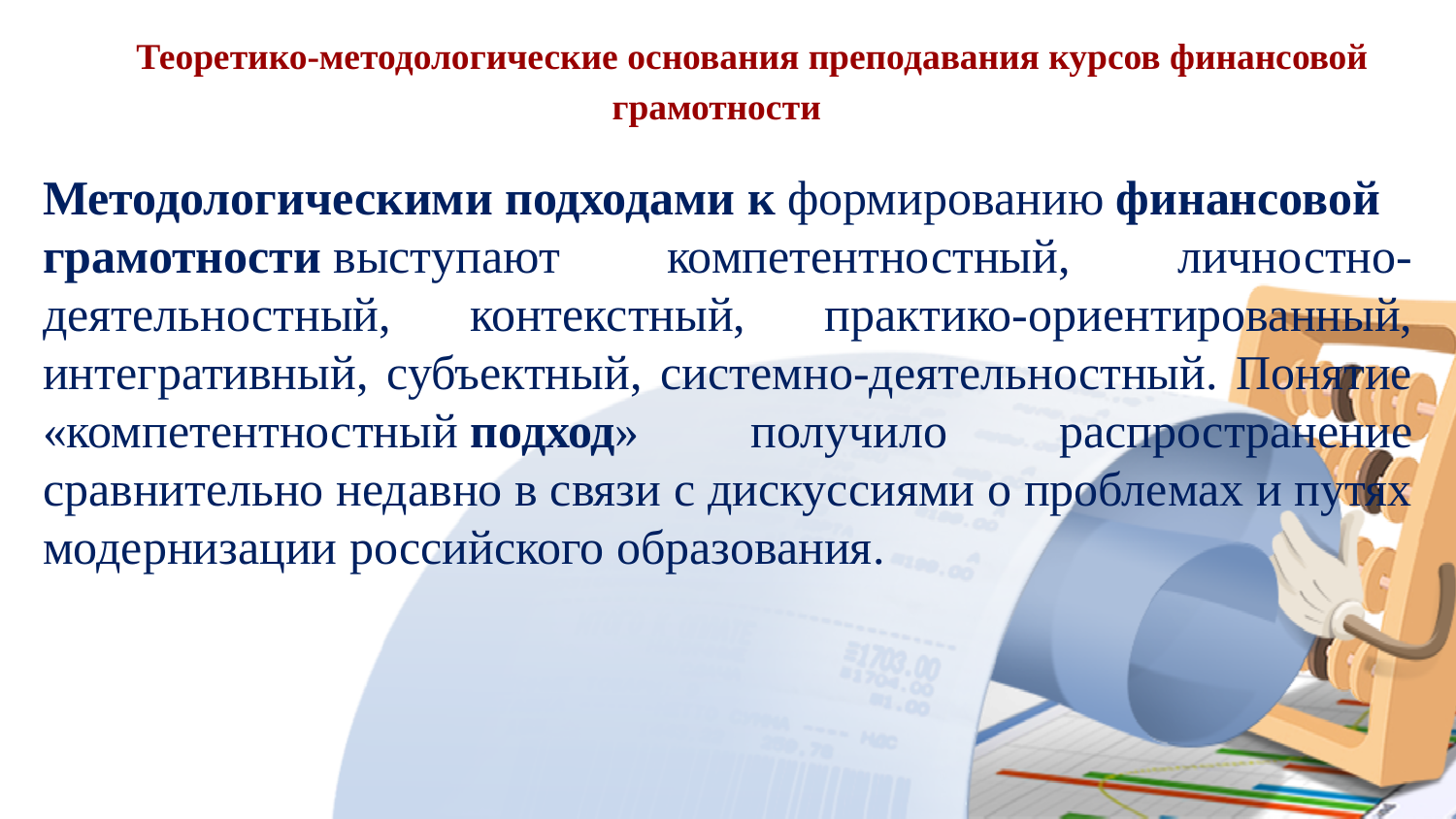

Теоретико-методологические основания преподавания курсов финансовой грамотности
Методологическими подходами к формированию финансовой грамотности выступают компетентностный, личностно-деятельностный, контекстный, практико-ориентированный, интегративный, субъектный, системно-деятельностный. Понятие «компетентностный подход» получило распространение сравнительно недавно в связи с дискуссиями о проблемах и путях модернизации российского образования.